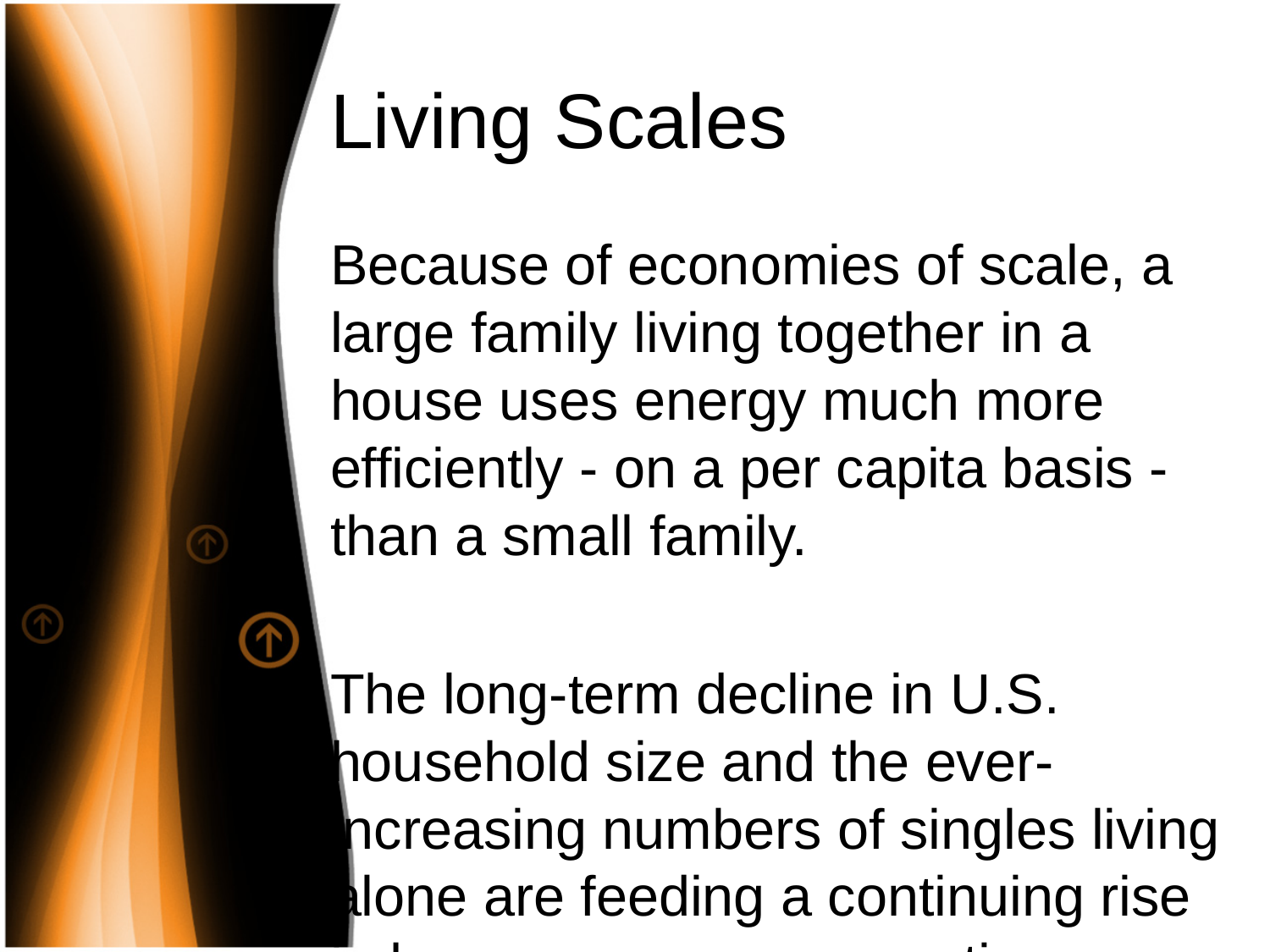

# Living Scales
Because of economies of scale, a large family living together in a house uses energy much more efficiently - on a per capita basis - than a small family.

The long-term decline in U.S. household size and the ever-increasing numbers of singles living alone are feeding a continuing rise in home energy consumption.